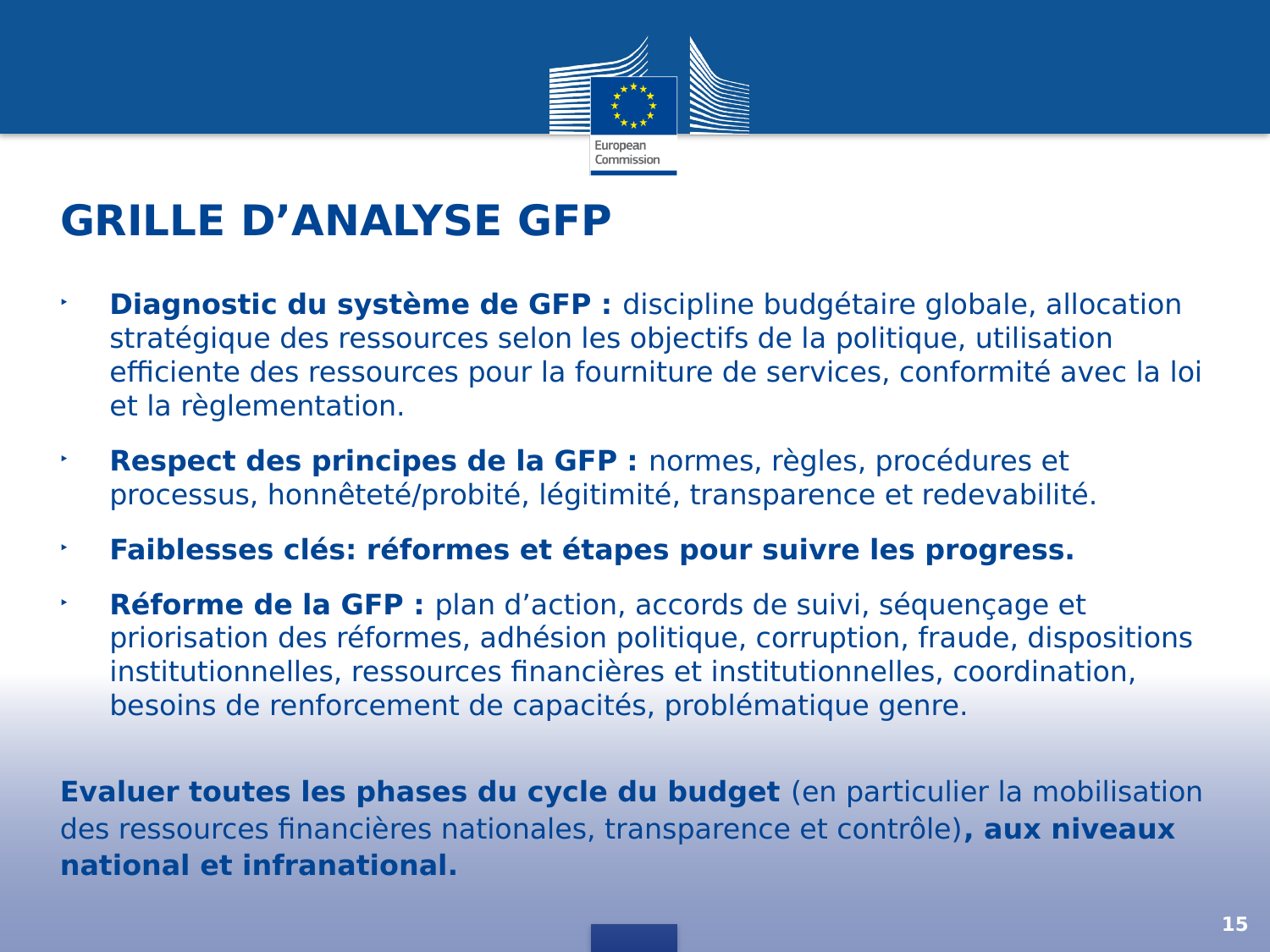

# Grille d’analyse GFP
Diagnostic du système de GFP : discipline budgétaire globale, allocation stratégique des ressources selon les objectifs de la politique, utilisation efficiente des ressources pour la fourniture de services, conformité avec la loi et la règlementation.
Respect des principes de la GFP : normes, règles, procédures et processus, honnêteté/probité, légitimité, transparence et redevabilité.
Faiblesses clés: réformes et étapes pour suivre les progress.
Réforme de la GFP : plan d’action, accords de suivi, séquençage et priorisation des réformes, adhésion politique, corruption, fraude, dispositions institutionnelles, ressources financières et institutionnelles, coordination, besoins de renforcement de capacités, problématique genre.

Evaluer toutes les phases du cycle du budget (en particulier la mobilisation des ressources financières nationales, transparence et contrôle), aux niveaux national et infranational.
15